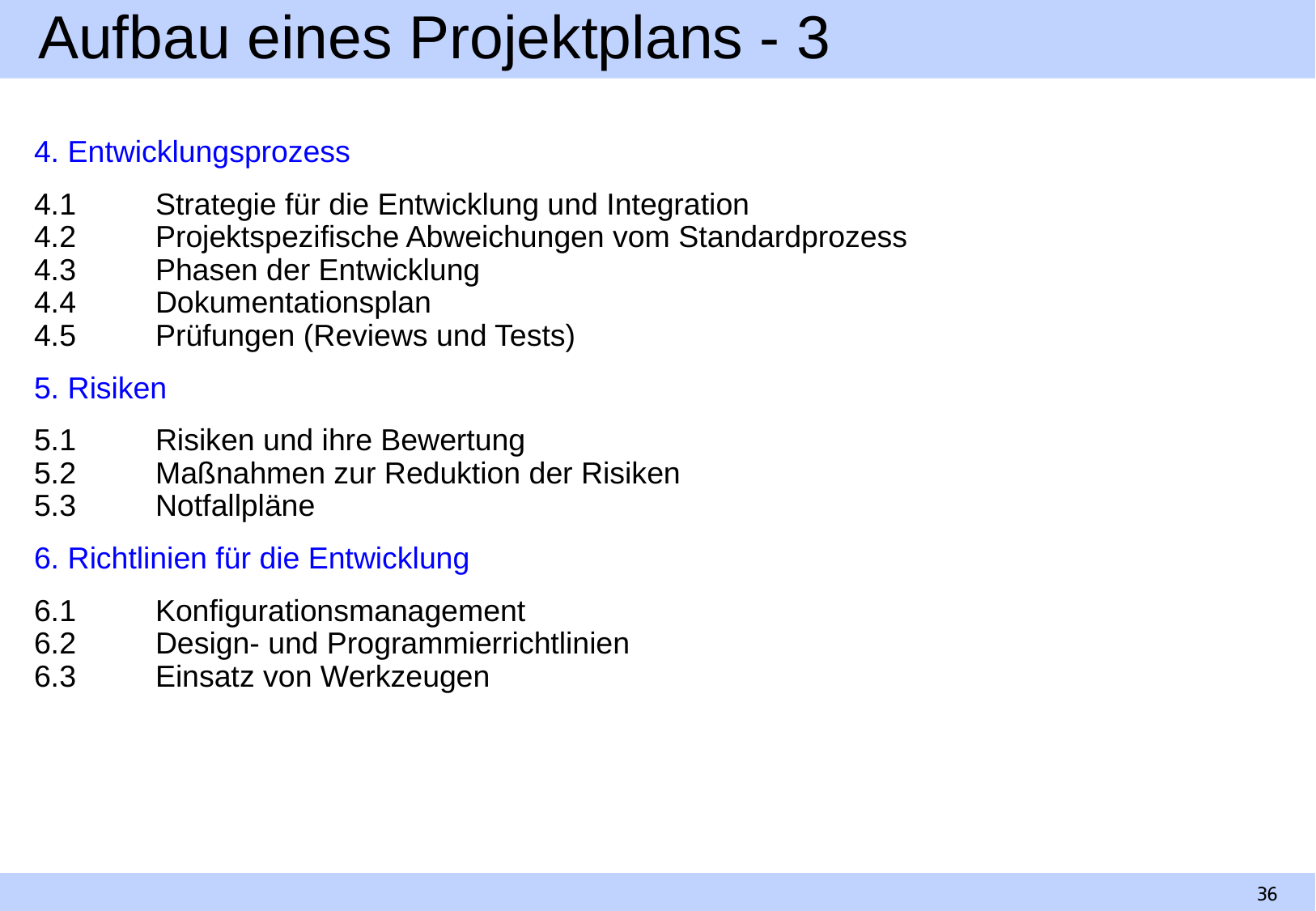

# Aufbau eines Projektplans - 3
4. Entwicklungsprozess
4.1	Strategie für die Entwicklung und Integration
4.2	Projektspezifische Abweichungen vom Standardprozess
4.3	Phasen der Entwicklung
4.4	Dokumentationsplan
4.5	Prüfungen (Reviews und Tests)
5. Risiken
5.1	Risiken und ihre Bewertung
5.2	Maßnahmen zur Reduktion der Risiken
5.3	Notfallpläne
6. Richtlinien für die Entwicklung
6.1	Konfigurationsmanagement
6.2	Design- und Programmierrichtlinien
6.3	Einsatz von Werkzeugen
36